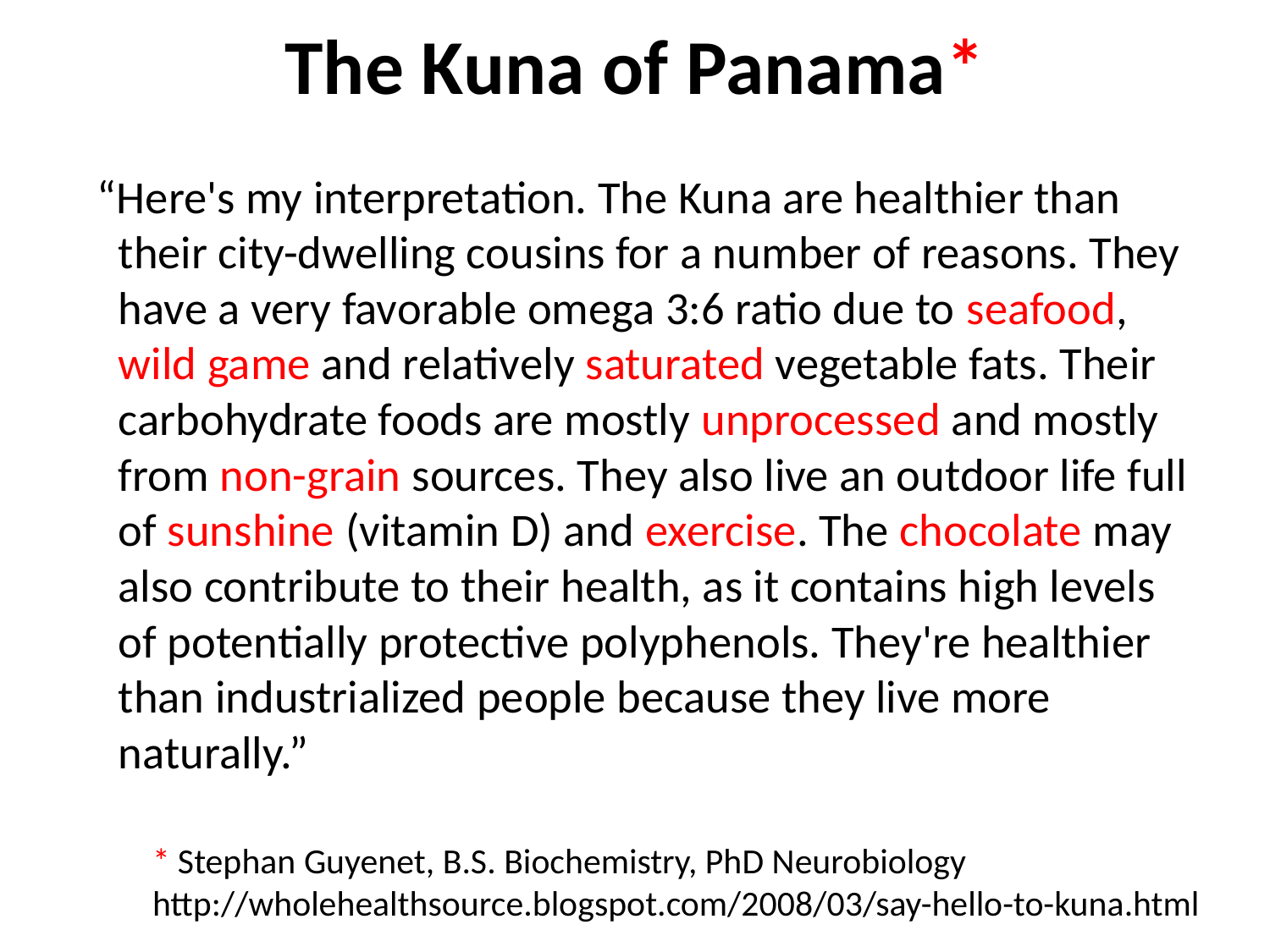

# The Kuna of Panama*
  “Here's my interpretation. The Kuna are healthier than their city-dwelling cousins for a number of reasons. They have a very favorable omega 3:6 ratio due to seafood, wild game and relatively saturated vegetable fats. Their carbohydrate foods are mostly unprocessed and mostly from non-grain sources. They also live an outdoor life full of sunshine (vitamin D) and exercise. The chocolate may also contribute to their health, as it contains high levels of potentially protective polyphenols. They're healthier than industrialized people because they live more naturally.”
* Stephan Guyenet, B.S. Biochemistry, PhD Neurobiology
http://wholehealthsource.blogspot.com/2008/03/say-hello-to-kuna.html